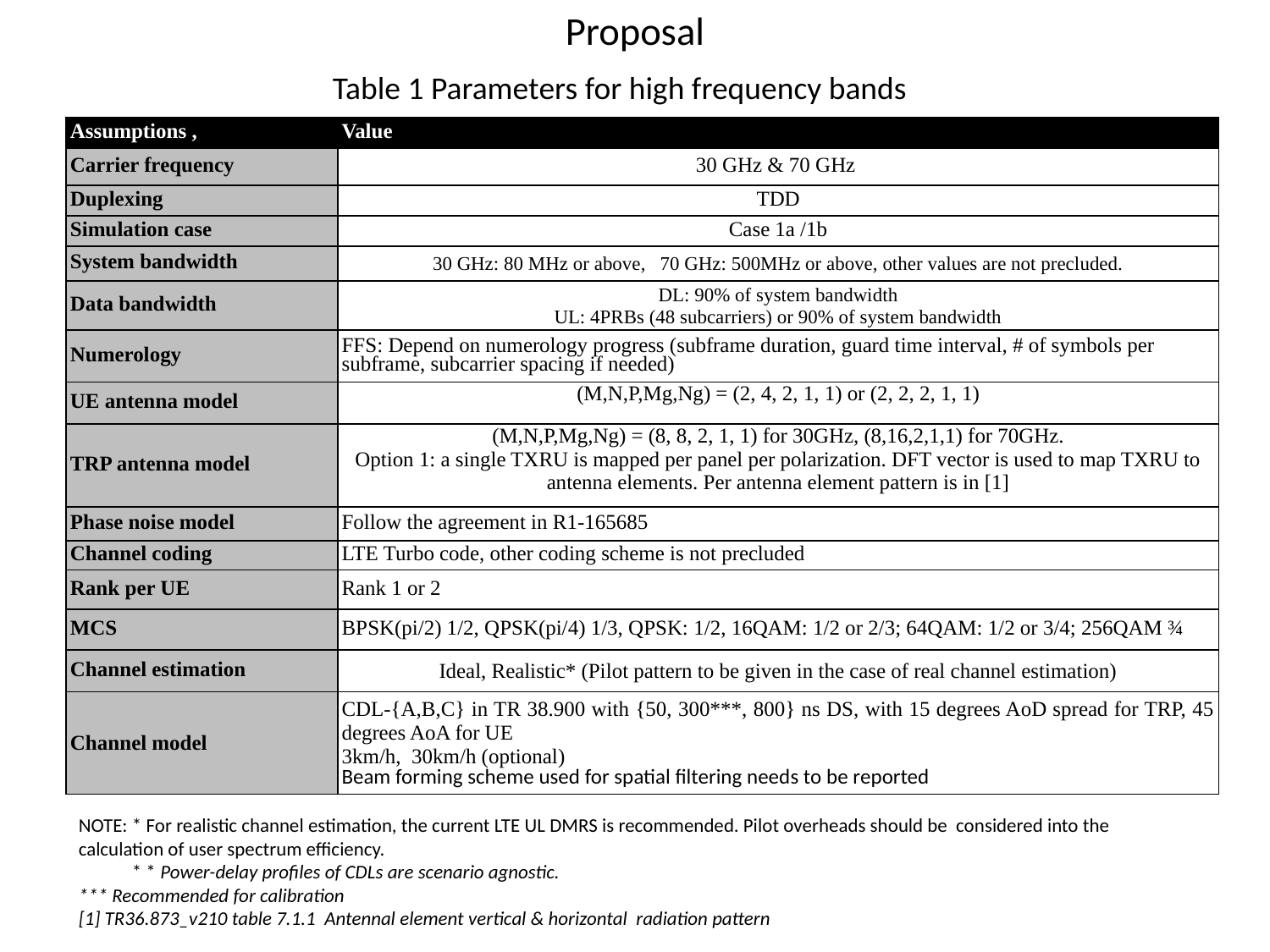

# Proposal
Table 1 Parameters for high frequency bands
| Assumptions , | Value |
| --- | --- |
| Carrier frequency | 30 GHz & 70 GHz |
| Duplexing | TDD |
| Simulation case | Case 1a /1b |
| System bandwidth | 30 GHz: 80 MHz or above, 70 GHz: 500MHz or above, other values are not precluded. |
| Data bandwidth | DL: 90% of system bandwidth UL: 4PRBs (48 subcarriers) or 90% of system bandwidth |
| Numerology | FFS: Depend on numerology progress (subframe duration, guard time interval, # of symbols per subframe, subcarrier spacing if needed) |
| UE antenna model | (M,N,P,Mg,Ng) = (2, 4, 2, 1, 1) or (2, 2, 2, 1, 1) |
| TRP antenna model | (M,N,P,Mg,Ng) = (8, 8, 2, 1, 1) for 30GHz, (8,16,2,1,1) for 70GHz. Option 1: a single TXRU is mapped per panel per polarization. DFT vector is used to map TXRU to antenna elements. Per antenna element pattern is in [1] |
| Phase noise model | Follow the agreement in R1-165685 |
| Channel coding | LTE Turbo code, other coding scheme is not precluded |
| Rank per UE | Rank 1 or 2 |
| MCS | BPSK(pi/2) 1/2, QPSK(pi/4) 1/3, QPSK: 1/2, 16QAM: 1/2 or 2/3; 64QAM: 1/2 or 3/4; 256QAM ¾ |
| Channel estimation | Ideal, Realistic\* (Pilot pattern to be given in the case of real channel estimation) |
| Channel model | CDL-{A,B,C} in TR 38.900 with {50, 300\*\*\*, 800} ns DS, with 15 degrees AoD spread for TRP, 45 degrees AoA for UE 3km/h, 30km/h (optional) Beam forming scheme used for spatial filtering needs to be reported |
NOTE: * For realistic channel estimation, the current LTE UL DMRS is recommended. Pilot overheads should be  considered into the calculation of user spectrum efficiency.
            * * Power-delay profiles of CDLs are scenario agnostic.
*** Recommended for calibration
[1] TR36.873_v210 table 7.1.1  Antennal element vertical & horizontal  radiation pattern